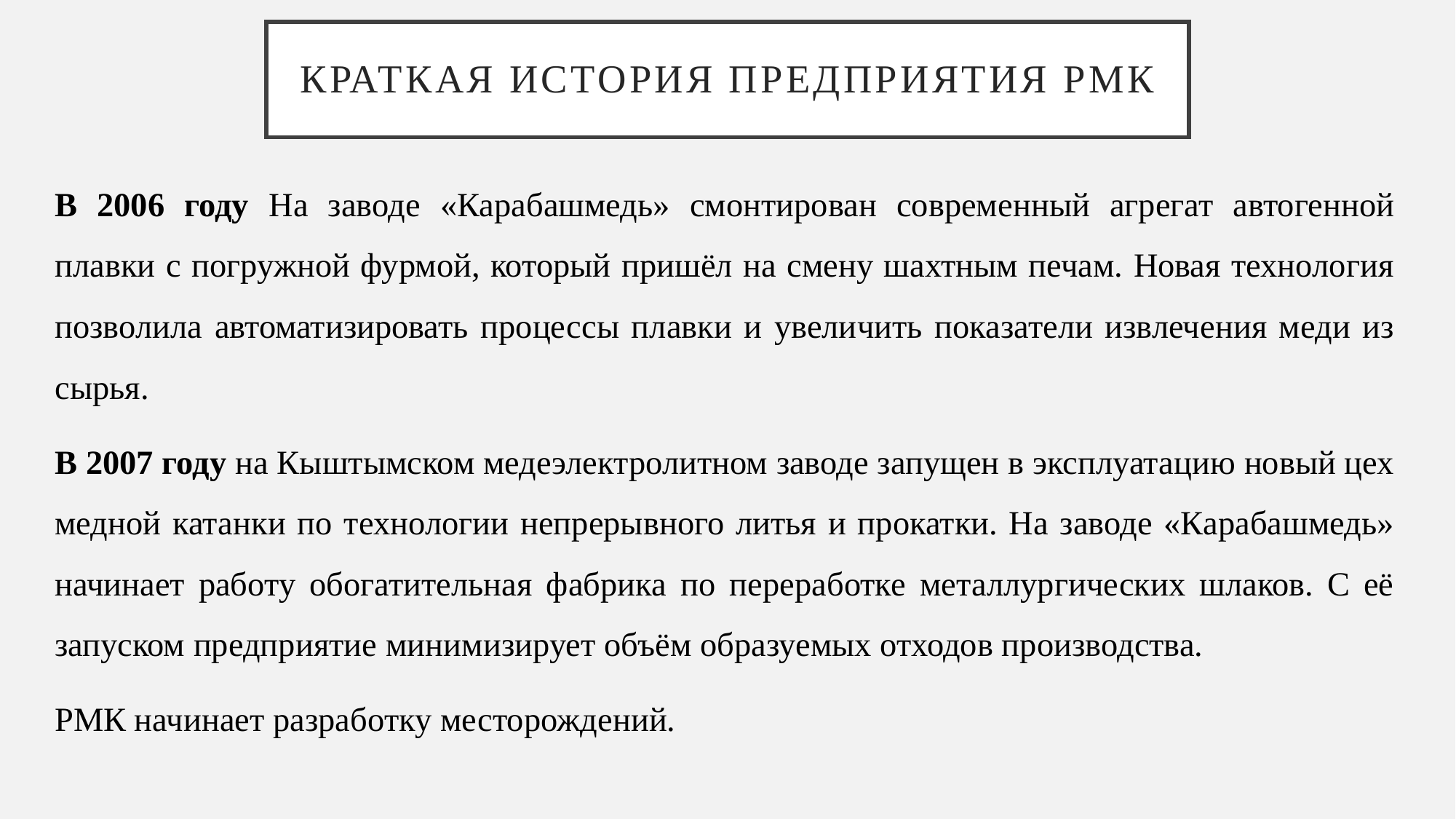

# Краткая история предприятия РМК
В 2006 году На заводе «Карабашмедь» смонтирован современный агрегат автогенной плавки с погружной фурмой, который пришёл на смену шахтным печам. Новая технология позволила автоматизировать процессы плавки и увеличить показатели извлечения меди из сырья.
В 2007 году на Кыштымском медеэлектролитном заводе запущен в эксплуатацию новый цех медной катанки по технологии непрерывного литья и прокатки. На заводе «Карабашмедь» начинает работу обогатительная фабрика по переработке металлургических шлаков. С её запуском предприятие минимизирует объём образуемых отходов производства.
РМК начинает разработку месторождений.